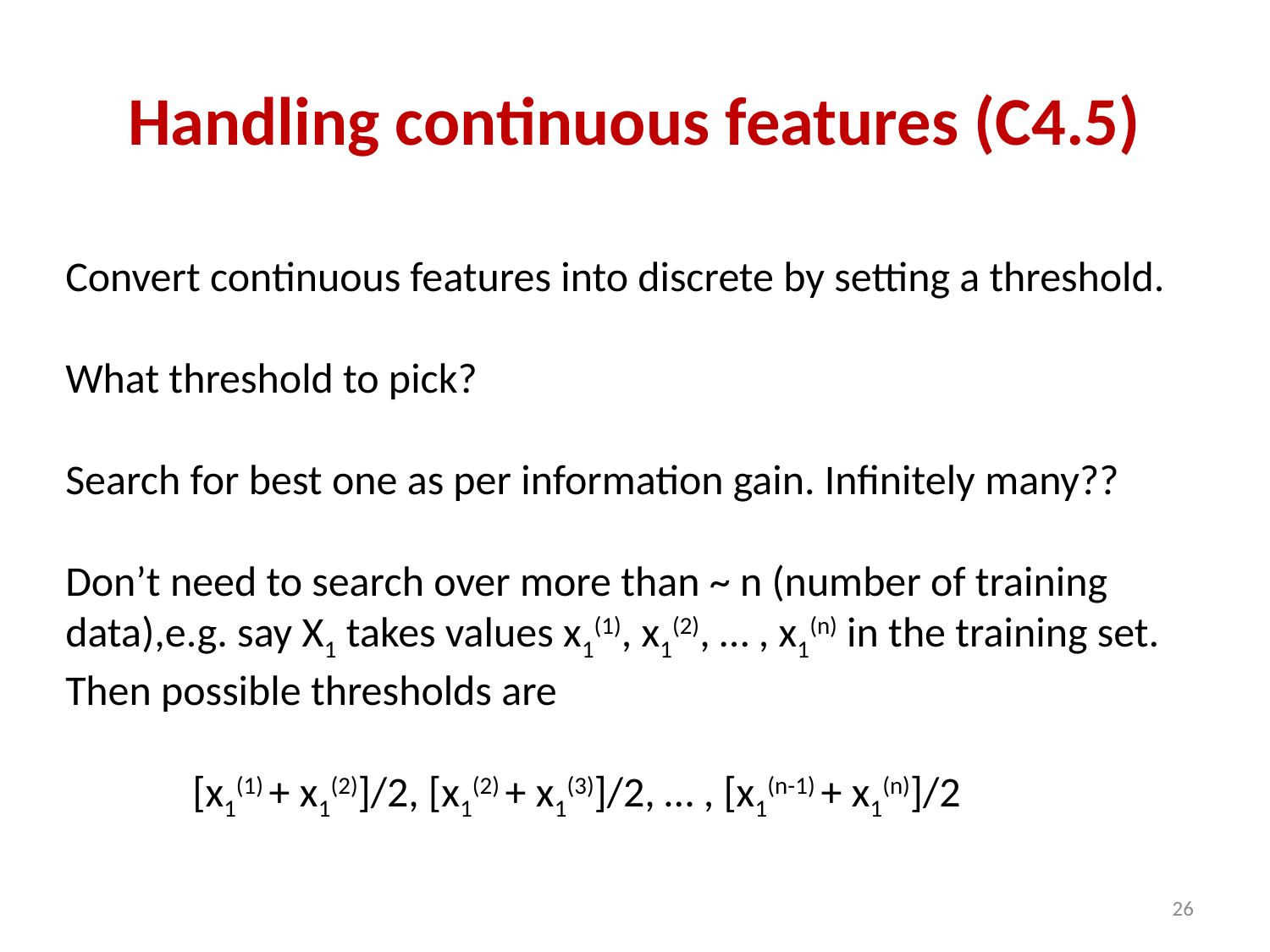

# Handling continuous features (C4.5)
Convert continuous features into discrete by setting a threshold.

What threshold to pick?

Search for best one as per information gain. Infinitely many??

Don’t need to search over more than ~ n (number of training data),e.g. say X1 takes values x1(1), x1(2), … , x1(n) in the training set. Then possible thresholds are

	[x1(1) + x1(2)]/2, [x1(2) + x1(3)]/2, … , [x1(n-1) + x1(n)]/2
26